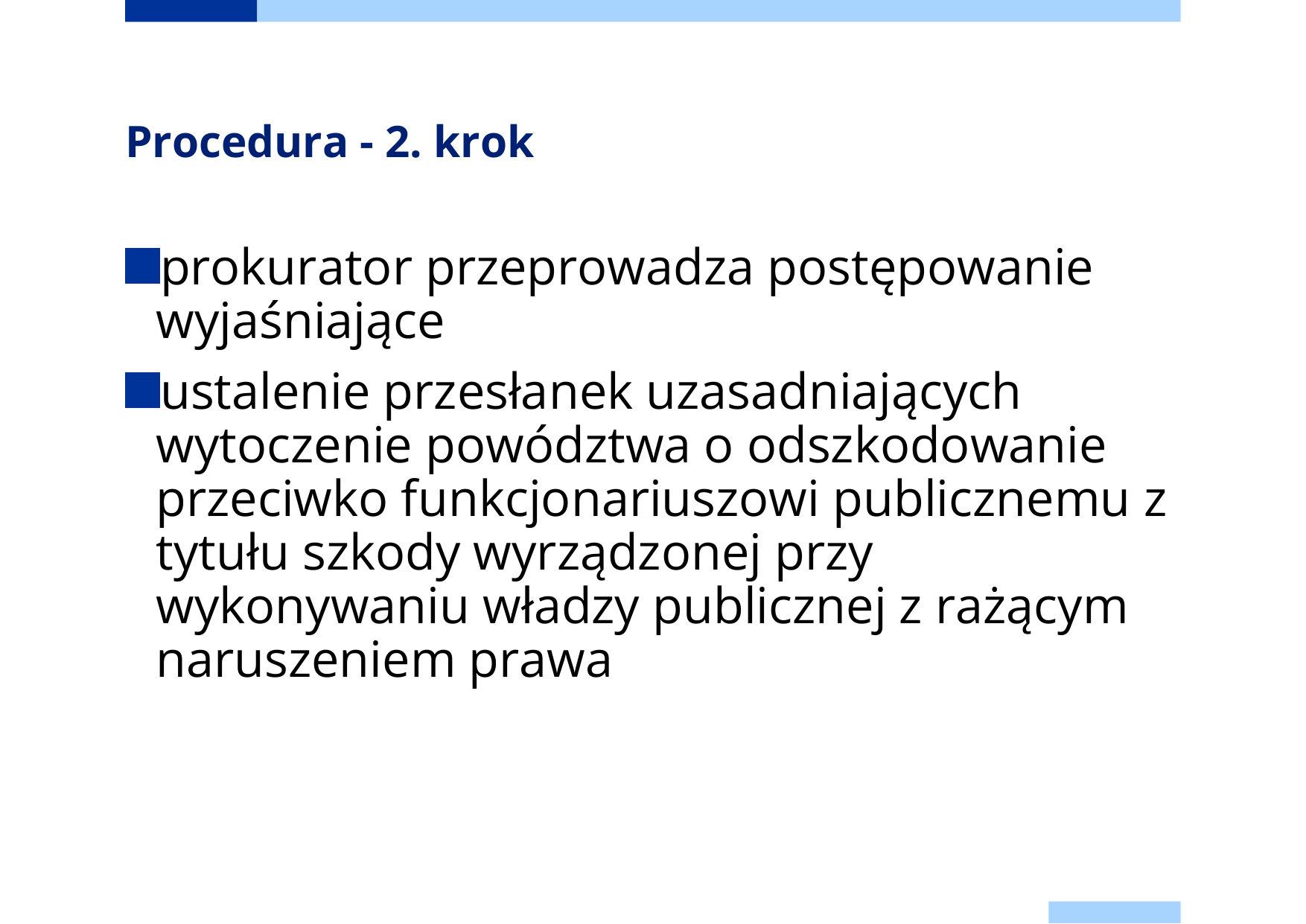

# Procedura - 2. krok
prokurator przeprowadza postępowanie wyjaśniające
ustalenie przesłanek uzasadniających wytoczenie powództwa o odszkodowanie przeciwko funkcjonariuszowi publicznemu z tytułu szkody wyrządzonej przy wykonywaniu władzy publicznej z rażącym naruszeniem prawa